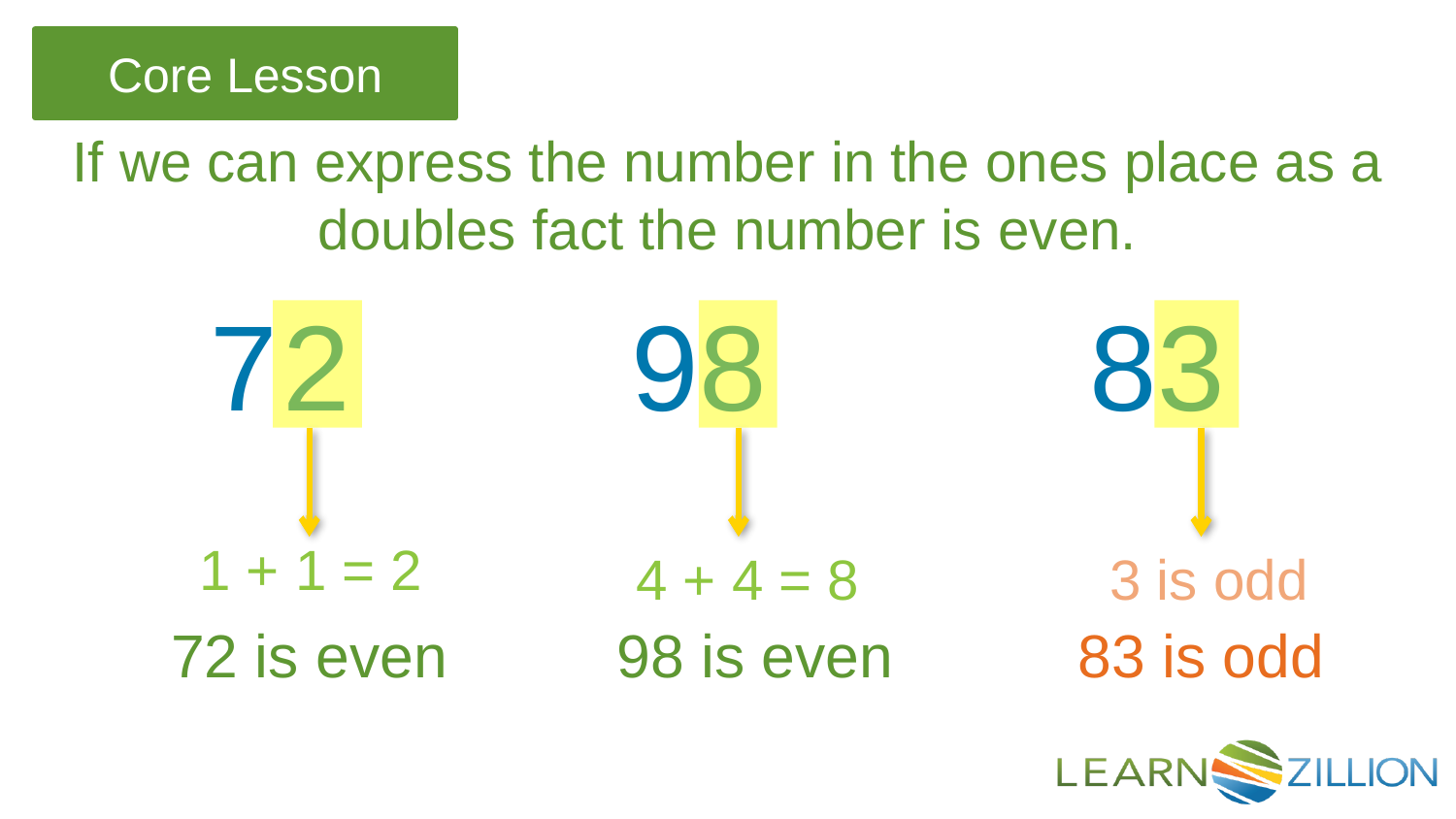

If we can express the number in the ones place as a doubles fact the number is even.
72
98
83

1 + 1 = 2
4 + 4 = 8
3 is odd
72 is even
98 is even
83 is odd